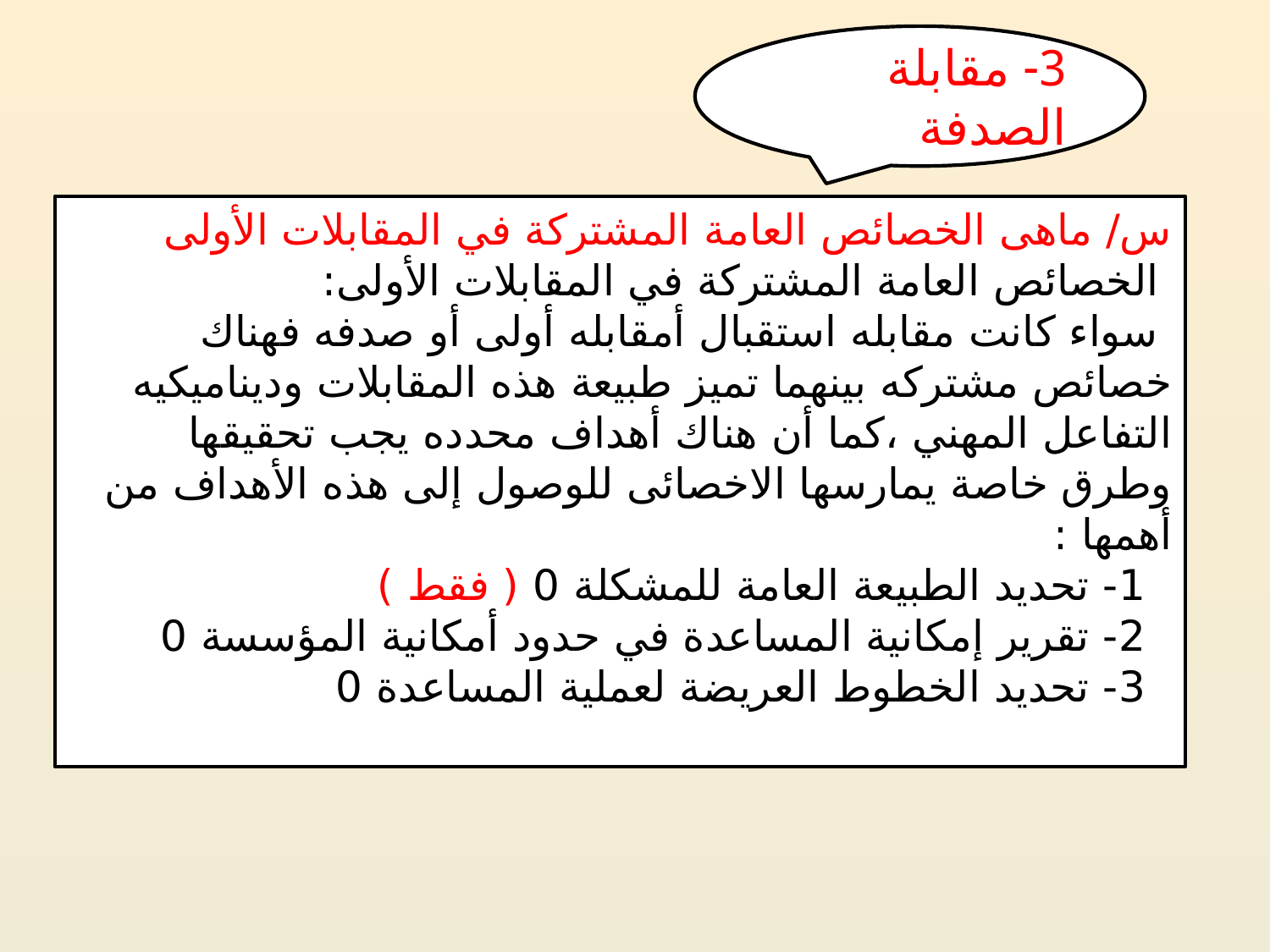

3- مقابلة الصدفة
س/ ماهى الخصائص العامة المشتركة في المقابلات الأولى
 الخصائص العامة المشتركة في المقابلات الأولى:
 سواء كانت مقابله استقبال أمقابله أولى أو صدفه فهناك خصائص مشتركه بينهما تميز طبيعة هذه المقابلات وديناميكيه التفاعل المهني ،كما أن هناك أهداف محدده يجب تحقيقها وطرق خاصة يمارسها الاخصائى للوصول إلى هذه الأهداف من أهمها :
  1- تحديد الطبيعة العامة للمشكلة 0 ( فقط )
  2- تقرير إمكانية المساعدة في حدود أمكانية المؤسسة 0
  3- تحديد الخطوط العريضة لعملية المساعدة 0